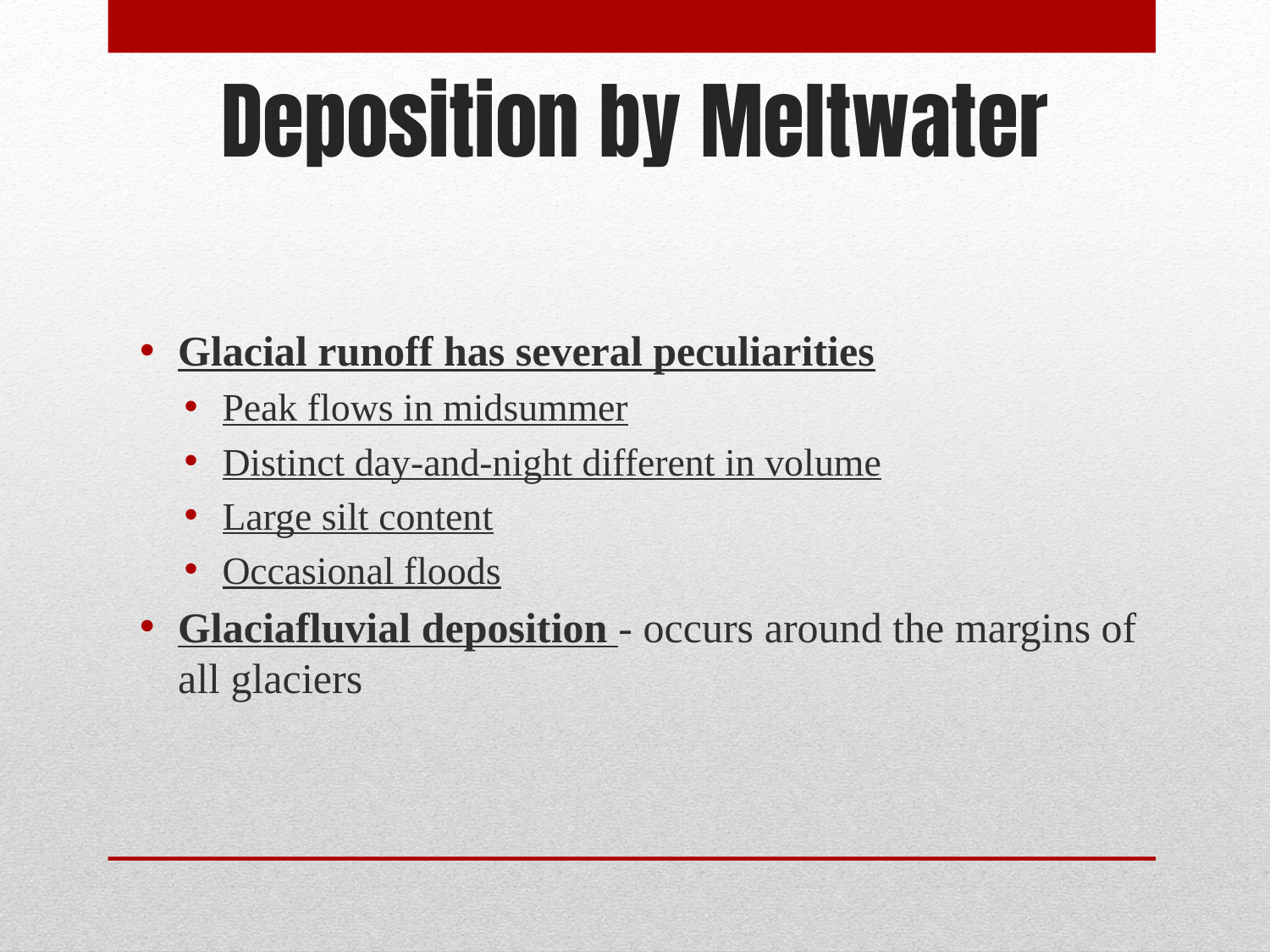

# Deposition by Meltwater
Glacial runoff has several peculiarities
Peak flows in midsummer
Distinct day-and-night different in volume
Large silt content
Occasional floods
Glaciafluvial deposition - occurs around the margins of all glaciers